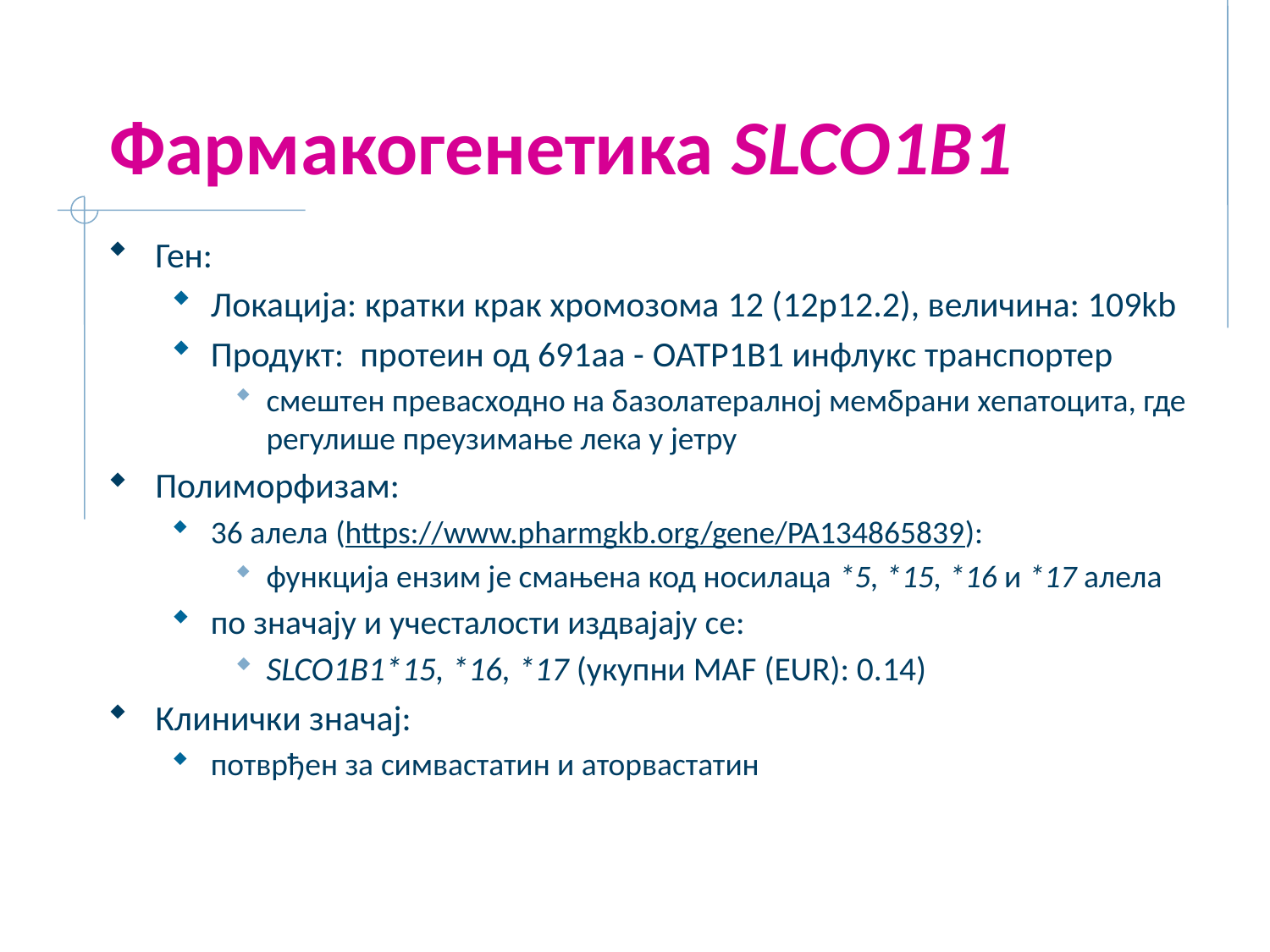

# Фармакогенетика SLCO1B1
Ген:
Локација: кратки крак хромозома 12 (12p12.2), величина: 109kb
Продукт:  протеин од 691аа - OATP1B1 инфлукс транспортер
смештен превасходно на базолатералној мембрани хепатоцита, где регулише преузимање лека у јетру
Полиморфизам:
36 алела (https://www.pharmgkb.org/gene/PA134865839):
функција ензим је смањена код носилаца *5, *15, *16 и *17 алела
по значају и учесталости издвајају се:
SLCO1B1*15, *16, *17 (укупни MAF (EUR): 0.14)
Клинички значај:
потврђен за симвастатин и аторвастатин